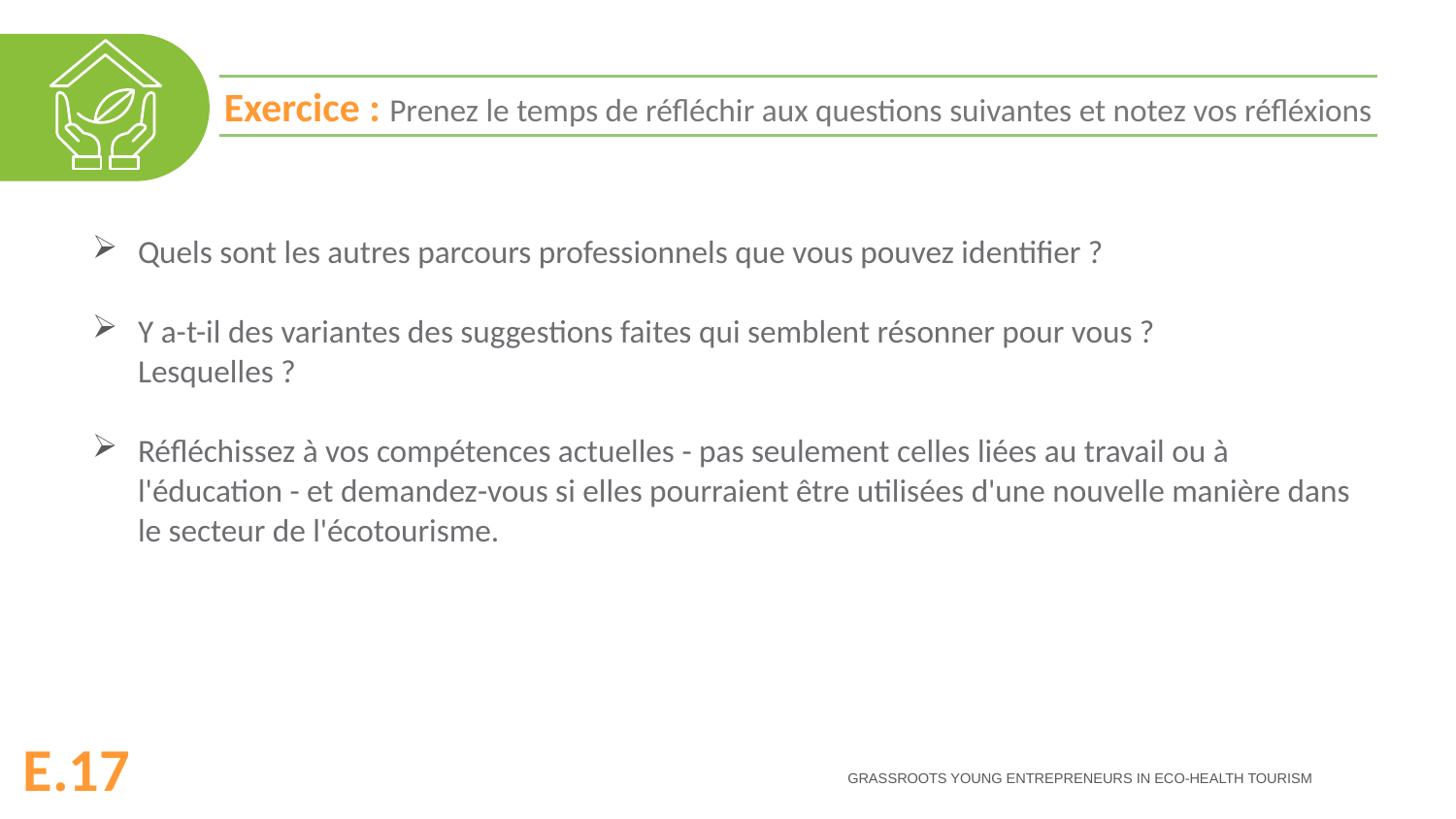

Exercice : Prenez le temps de réfléchir aux questions suivantes et notez vos réfléxions

Quels sont les autres parcours professionnels que vous pouvez identifier ?

Y a-t-il des variantes des suggestions faites qui semblent résonner pour vous ?
Lesquelles ?

Réfléchissez à vos compétences actuelles - pas seulement celles liées au travail ou à l'éducation - et demandez-vous si elles pourraient être utilisées d'une nouvelle manière dans le secteur de l'écotourisme.

E.17
GRASSROOTS YOUNG ENTREPRENEURS IN ECO-HEALTH TOURISM